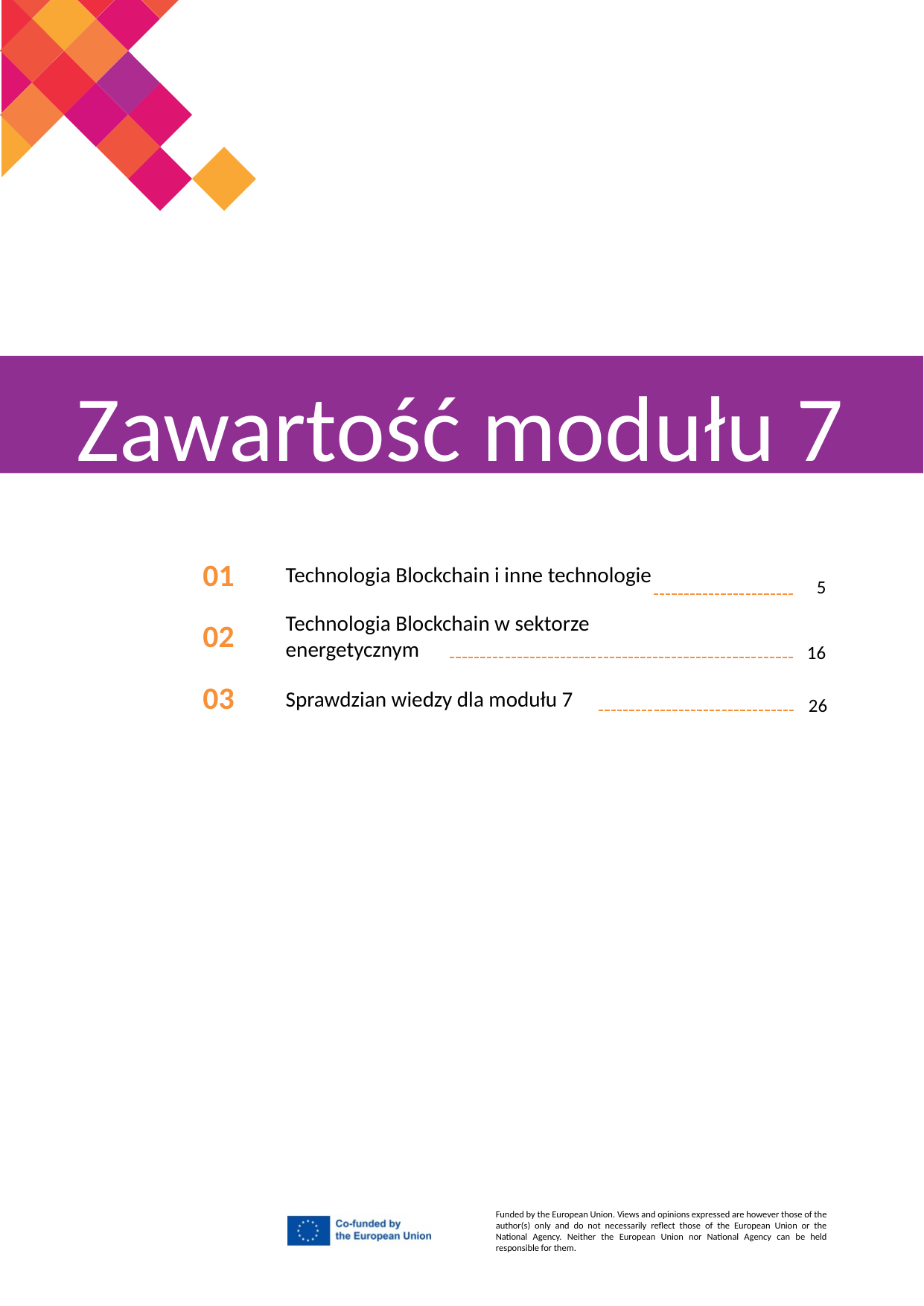

Zawartość modułu 7
01
Technologia Blockchain i inne technologie
5
Technologia Blockchain w sektorze energetycznym
02
16
03
Sprawdzian wiedzy dla modułu 7
26